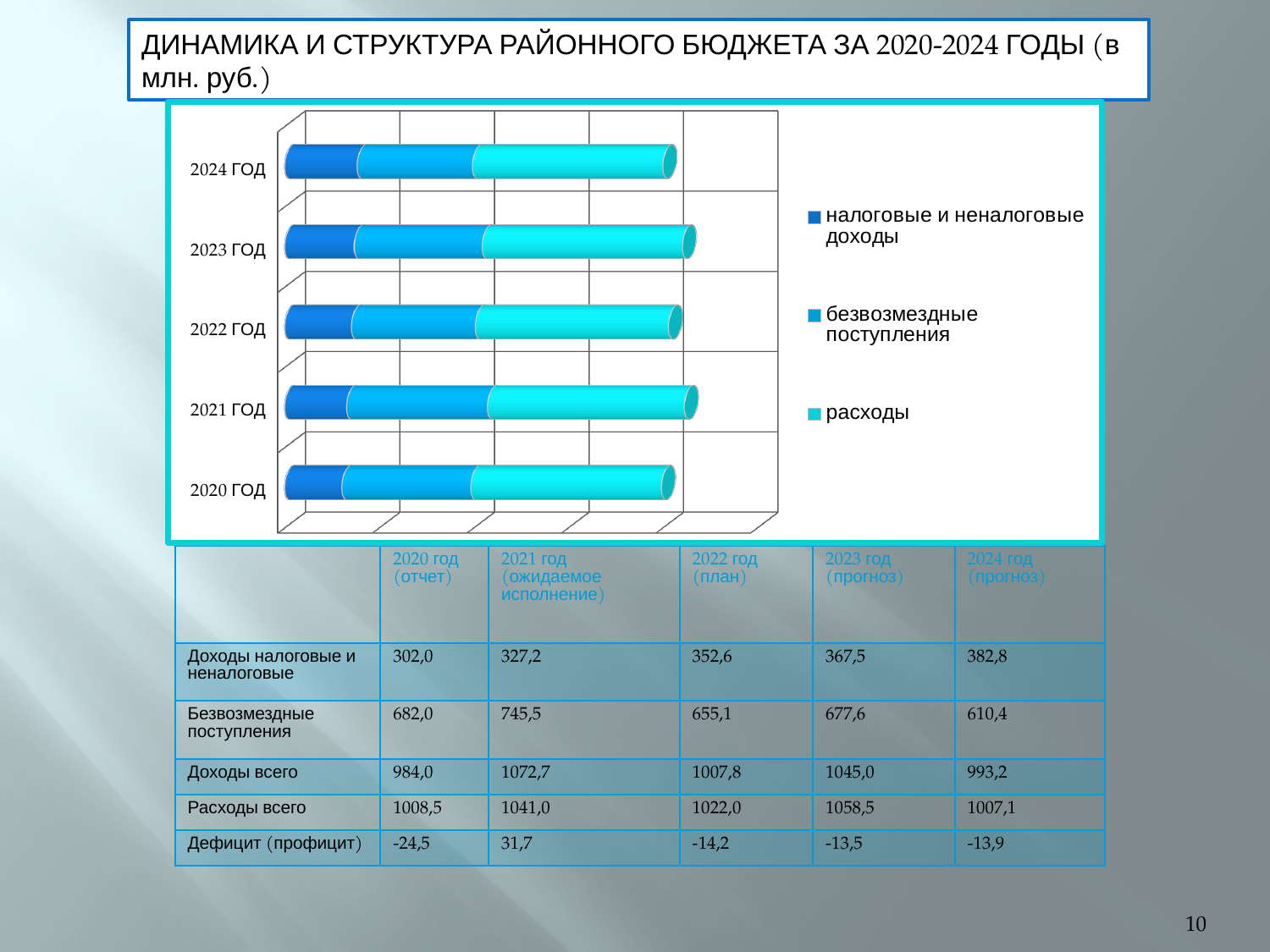

ДИНАМИКА И СТРУКТУРА РАЙОННОГО БЮДЖЕТА ЗА 2020-2024 ГОДЫ (в млн. руб.)

[unsupported chart]

|  | 2020 год (отчет) | 2021 год (ожидаемое исполнение) | 2022 год (план) | 2023 год (прогноз) | 2024 год (прогноз) |
| --- | --- | --- | --- | --- | --- |
| Доходы налоговые и неналоговые | 302,0 | 327,2 | 352,6 | 367,5 | 382,8 |
| Безвозмездные поступления | 682,0 | 745,5 | 655,1 | 677,6 | 610,4 |
| Доходы всего | 984,0 | 1072,7 | 1007,8 | 1045,0 | 993,2 |
| Расходы всего | 1008,5 | 1041,0 | 1022,0 | 1058,5 | 1007,1 |
| Дефицит (профицит) | -24,5 | 31,7 | -14,2 | -13,5 | -13,9 |
10